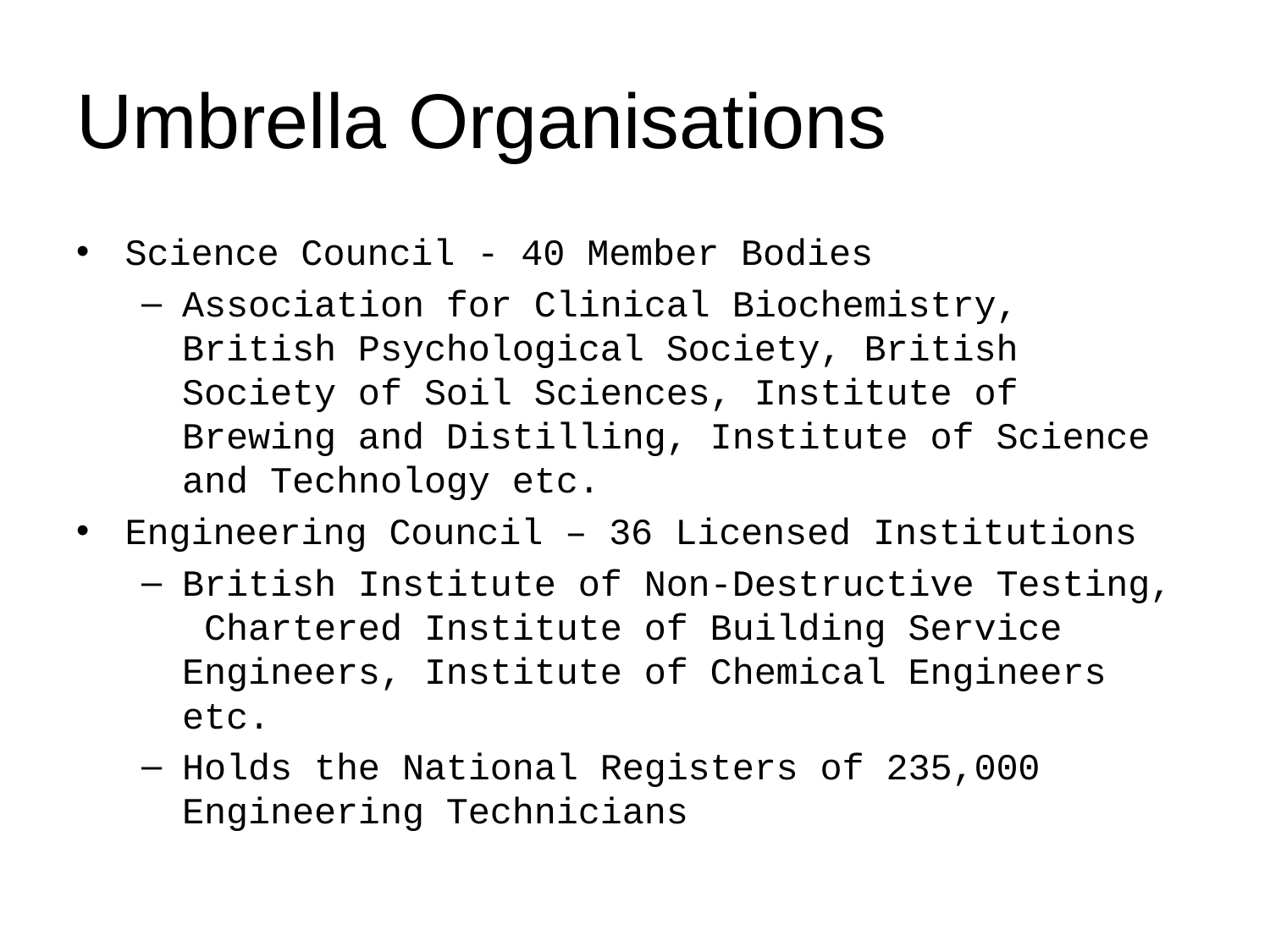

# Umbrella Organisations
Science Council - 40 Member Bodies
Association for Clinical Biochemistry, British Psychological Society, British Society of Soil Sciences, Institute of Brewing and Distilling, Institute of Science and Technology etc.
Engineering Council – 36 Licensed Institutions
British Institute of Non-Destructive Testing,  Chartered Institute of Building Service Engineers, Institute of Chemical Engineers etc.
Holds the National Registers of 235,000 Engineering Technicians